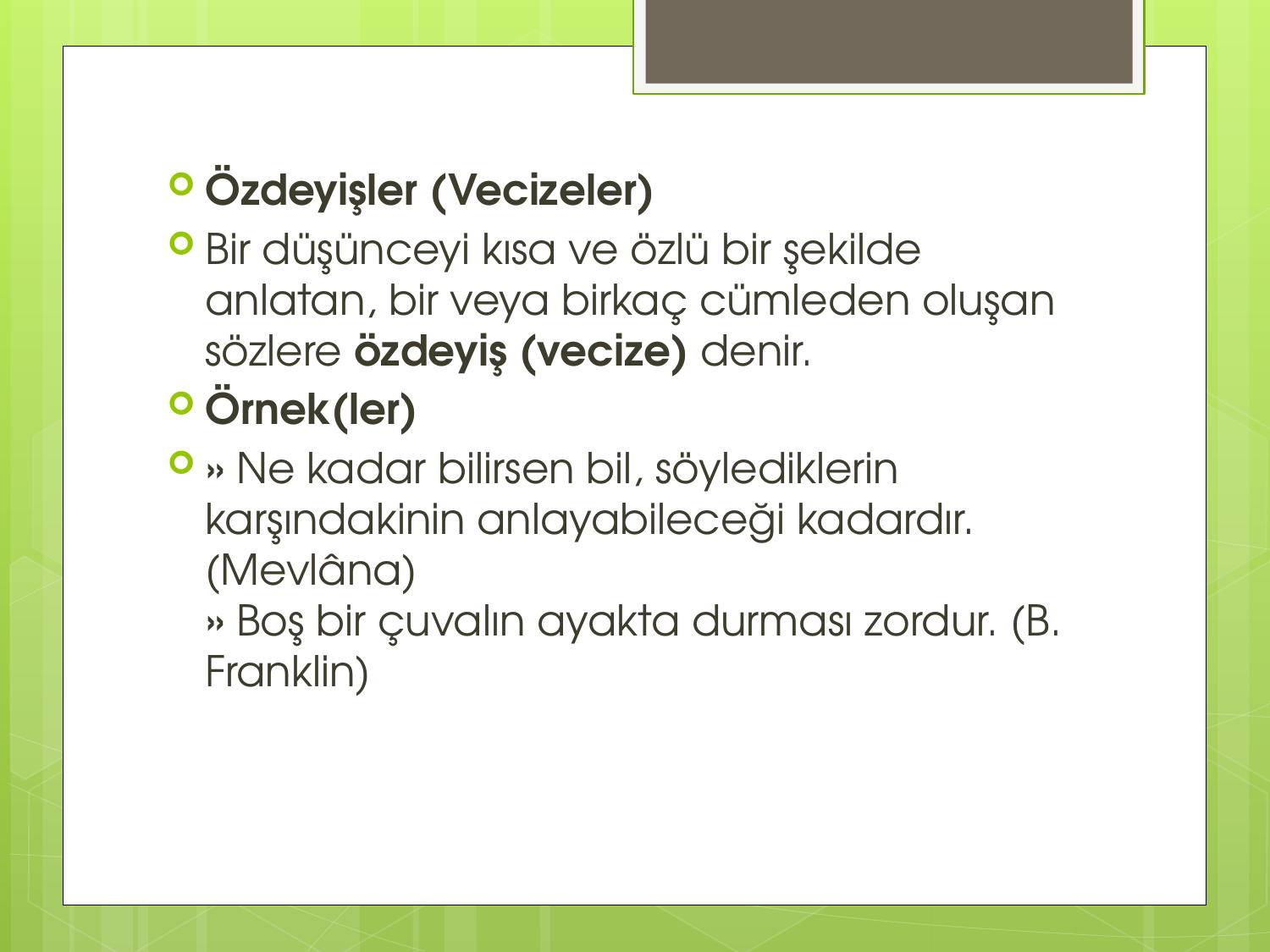

#
Özdeyişler (Vecizeler)
Bir düşünceyi kısa ve özlü bir şekilde anlatan, bir veya birkaç cümleden oluşan sözlere özdeyiş (vecize) denir.
Örnek(ler)
» Ne kadar bilirsen bil, söylediklerin karşındakinin anlayabileceği kadardır. (Mevlâna)
» Boş bir çuvalın ayakta durması zordur. (B. Franklin)